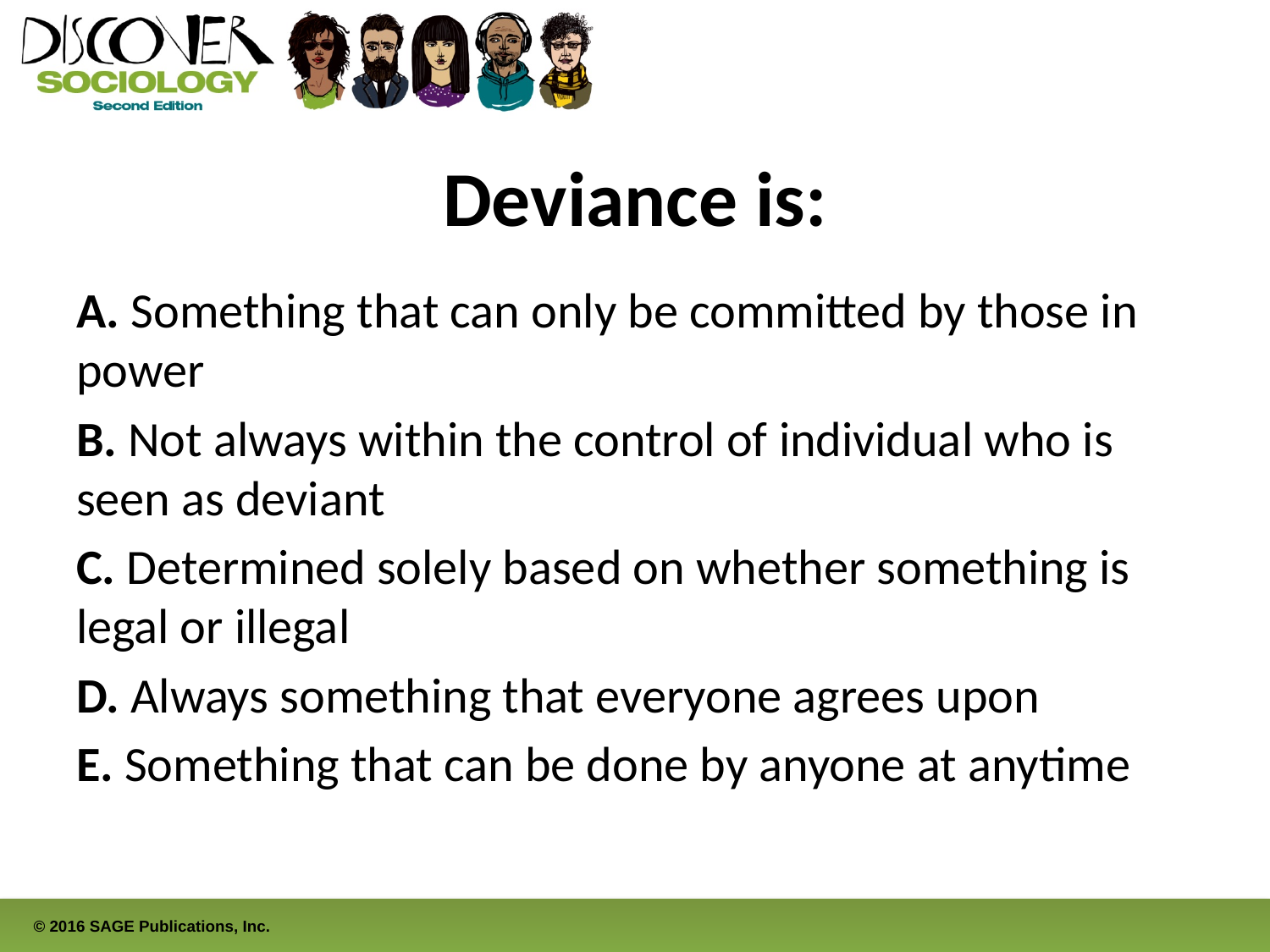

# Deviance is:
A. Something that can only be committed by those in power
B. Not always within the control of individual who is seen as deviant
C. Determined solely based on whether something is legal or illegal
D. Always something that everyone agrees upon
E. Something that can be done by anyone at anytime